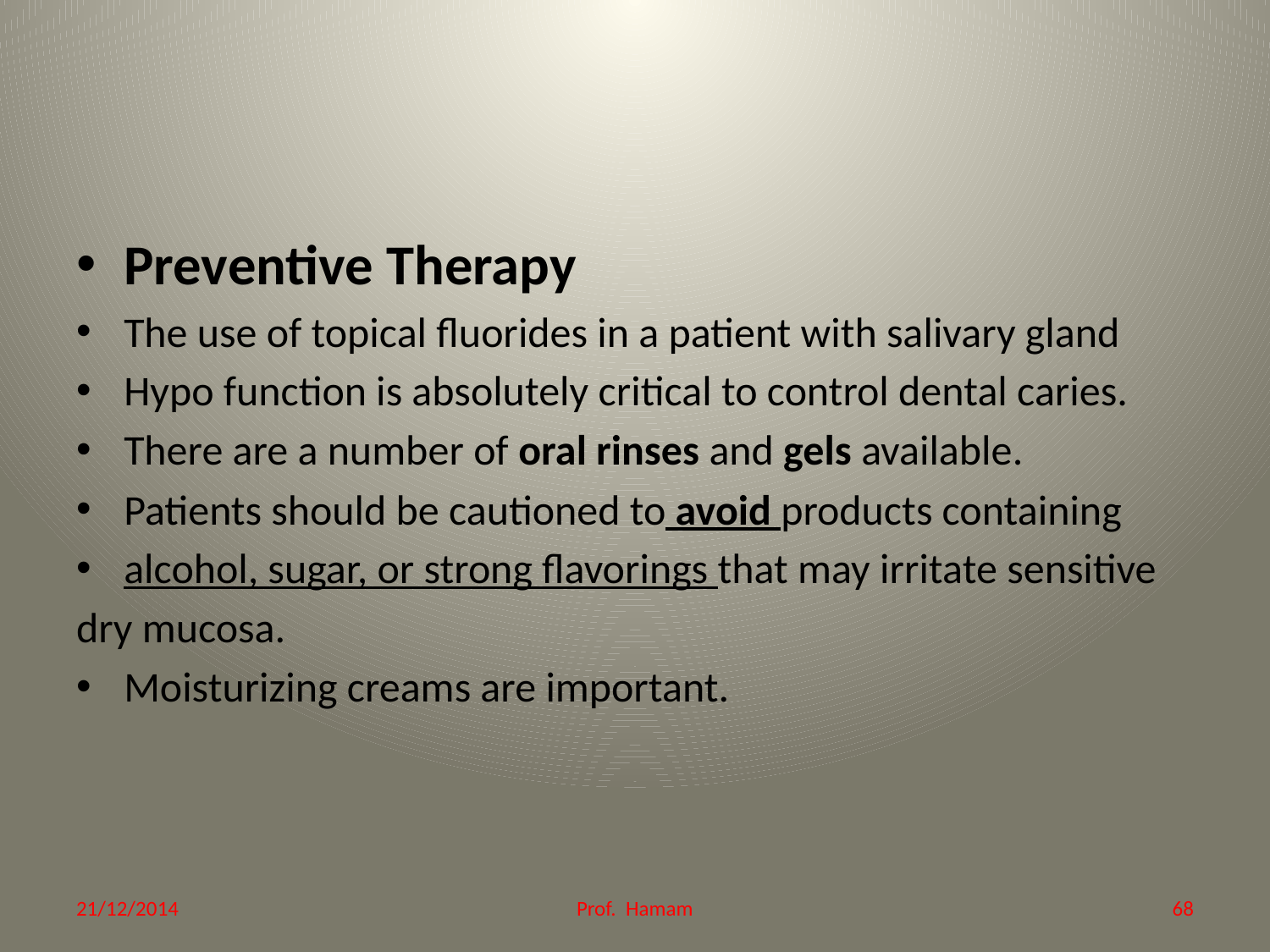

#
Preventive Therapy
The use of topical fluorides in a patient with salivary gland
Hypo function is absolutely critical to control dental caries.
There are a number of oral rinses and gels available.
Patients should be cautioned to avoid products containing
alcohol, sugar, or strong flavorings that may irritate sensitive
dry mucosa.
Moisturizing creams are important.

21/12/2014
Prof.  Hamam
68